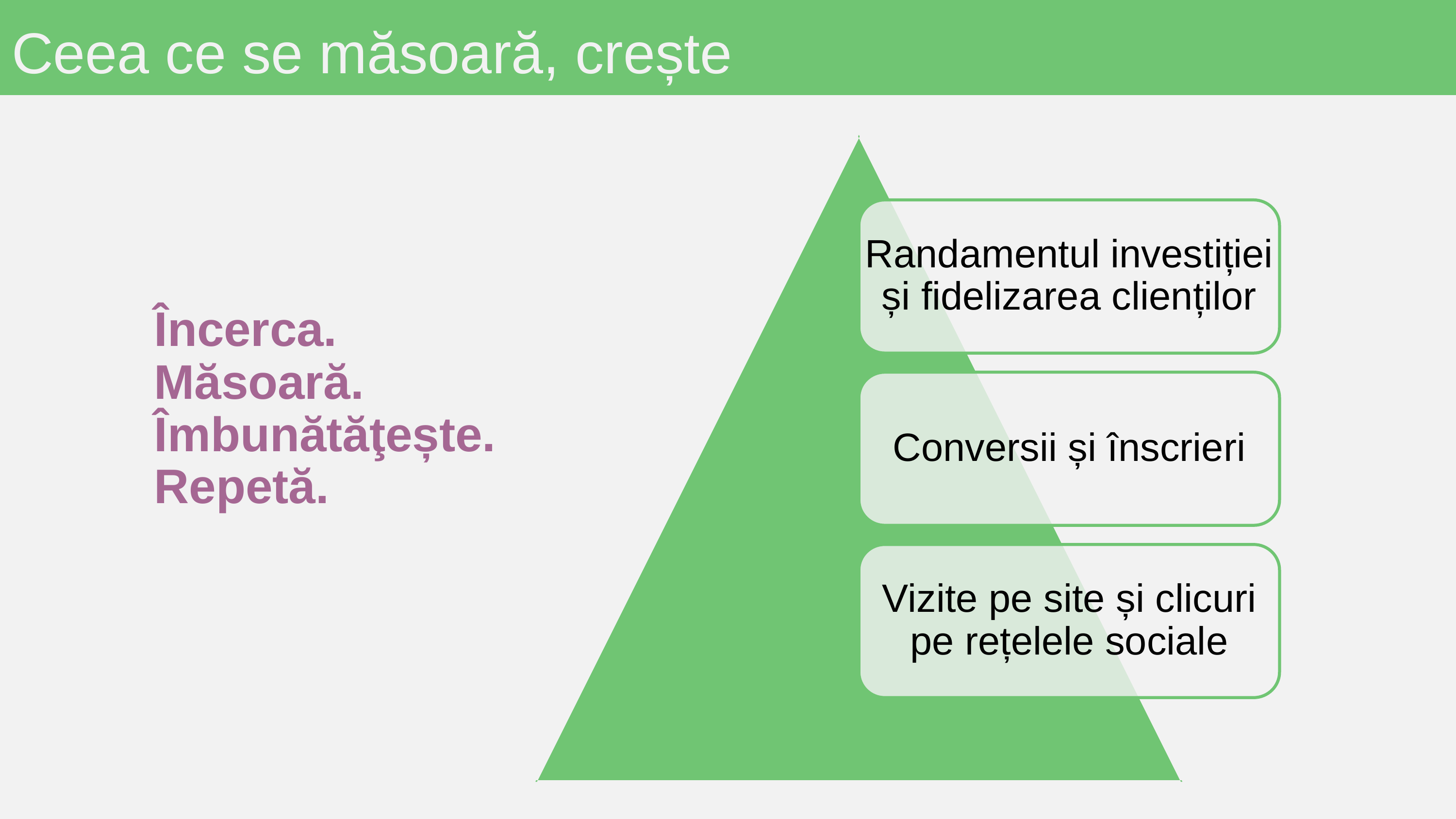

Ceea ce se măsoară, crește

Încerca.
Măsoară.
Îmbunătăţește.
Repetă.

Randamentul investiției și fidelizarea clienților

Conversii și înscrieri

Vizite pe site și clicuri pe rețelele sociale